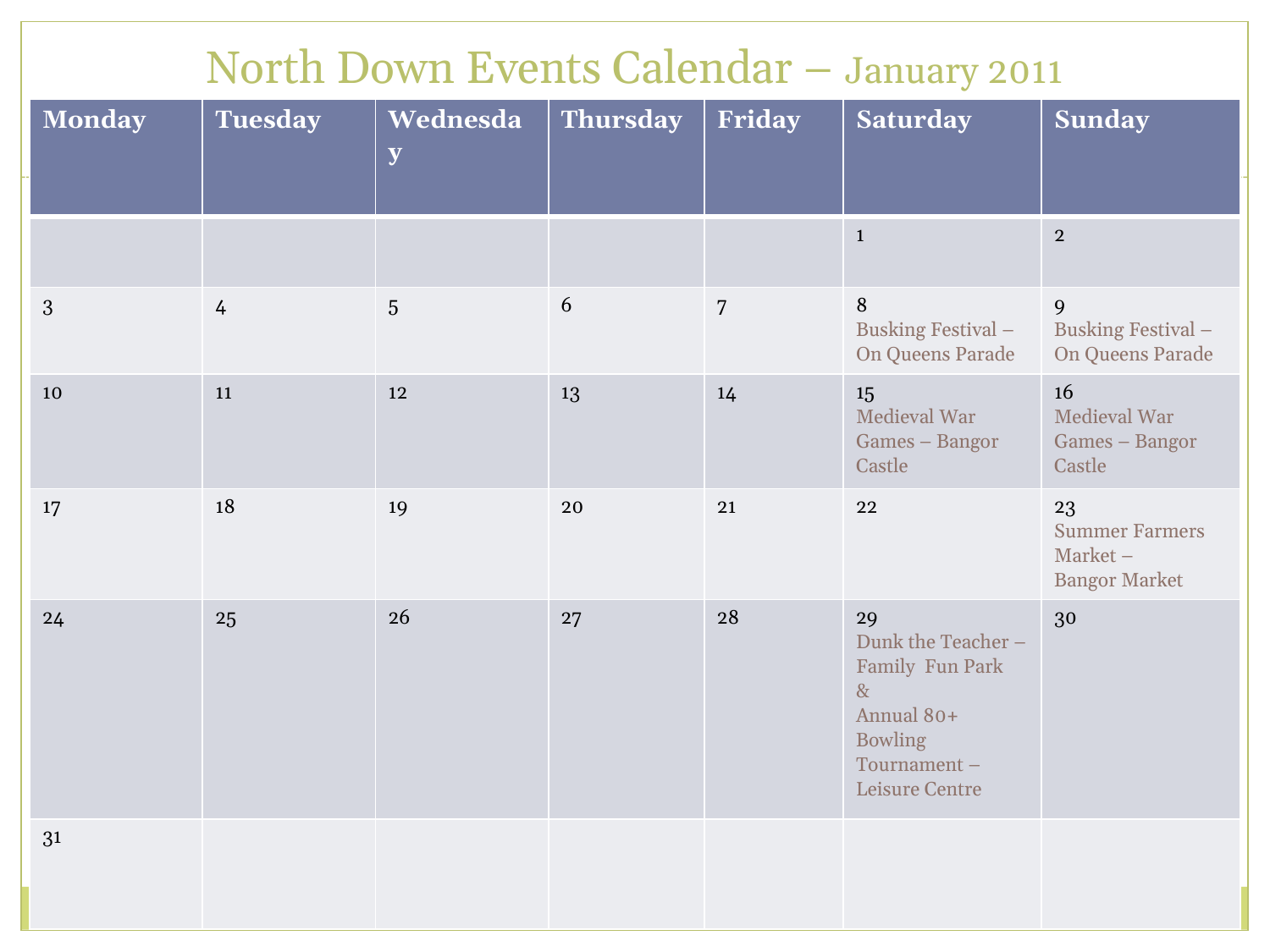

# North Down Events Calendar – January 2011
| Monday | Tuesday | Wednesday | Thursday | Friday | Saturday | Sunday |
| --- | --- | --- | --- | --- | --- | --- |
|  |  |  |  |  | 1 | 2 |
| 3 | 4 | 5 | 6 | 7 | 8 Busking Festival – On Queens Parade | 9 Busking Festival – On Queens Parade |
| 10 | 11 | 12 | 13 | 14 | 15 Medieval War Games – Bangor Castle | 16 Medieval War Games – Bangor Castle |
| 17 | 18 | 19 | 20 | 21 | 22 | 23 Summer Farmers Market – Bangor Market |
| 24 | 25 | 26 | 27 | 28 | 29 Dunk the Teacher – Family Fun Park & Annual 80+ Bowling Tournament – Leisure Centre | 30 |
| 31 |  |  |  |  |  |  |
K Wissel 2010